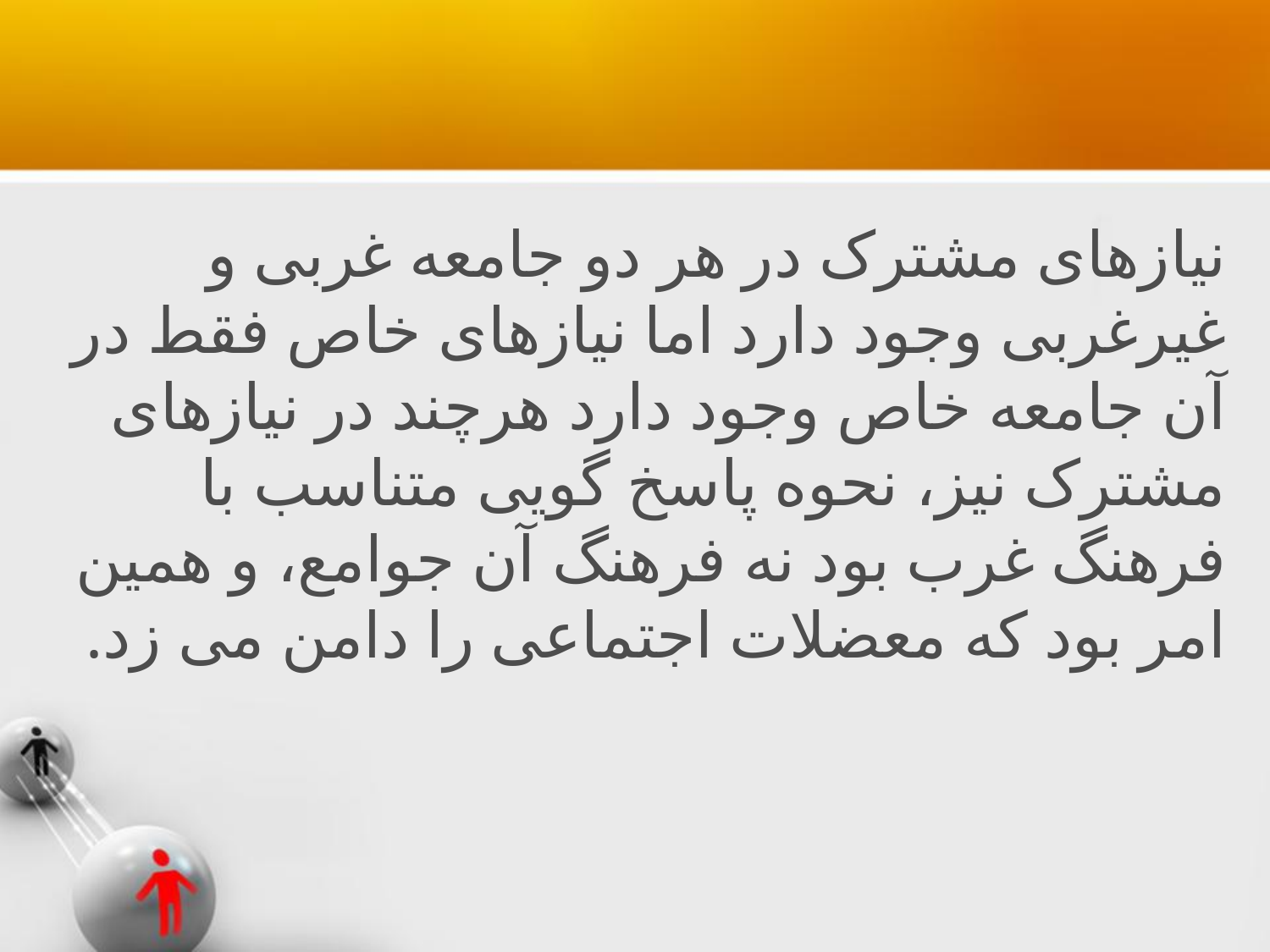

#

نیازهای مشترک در هر دو جامعه غربی و غیرغربی وجود دارد اما نیازهای خاص فقط در آن جامعه خاص وجود دارد هرچند در نیازهای مشترک نیز، نحوه پاسخ گویی متناسب با فرهنگ غرب بود نه فرهنگ آن جوامع، و همین امر بود که معضلات اجتماعی را دامن می زد.